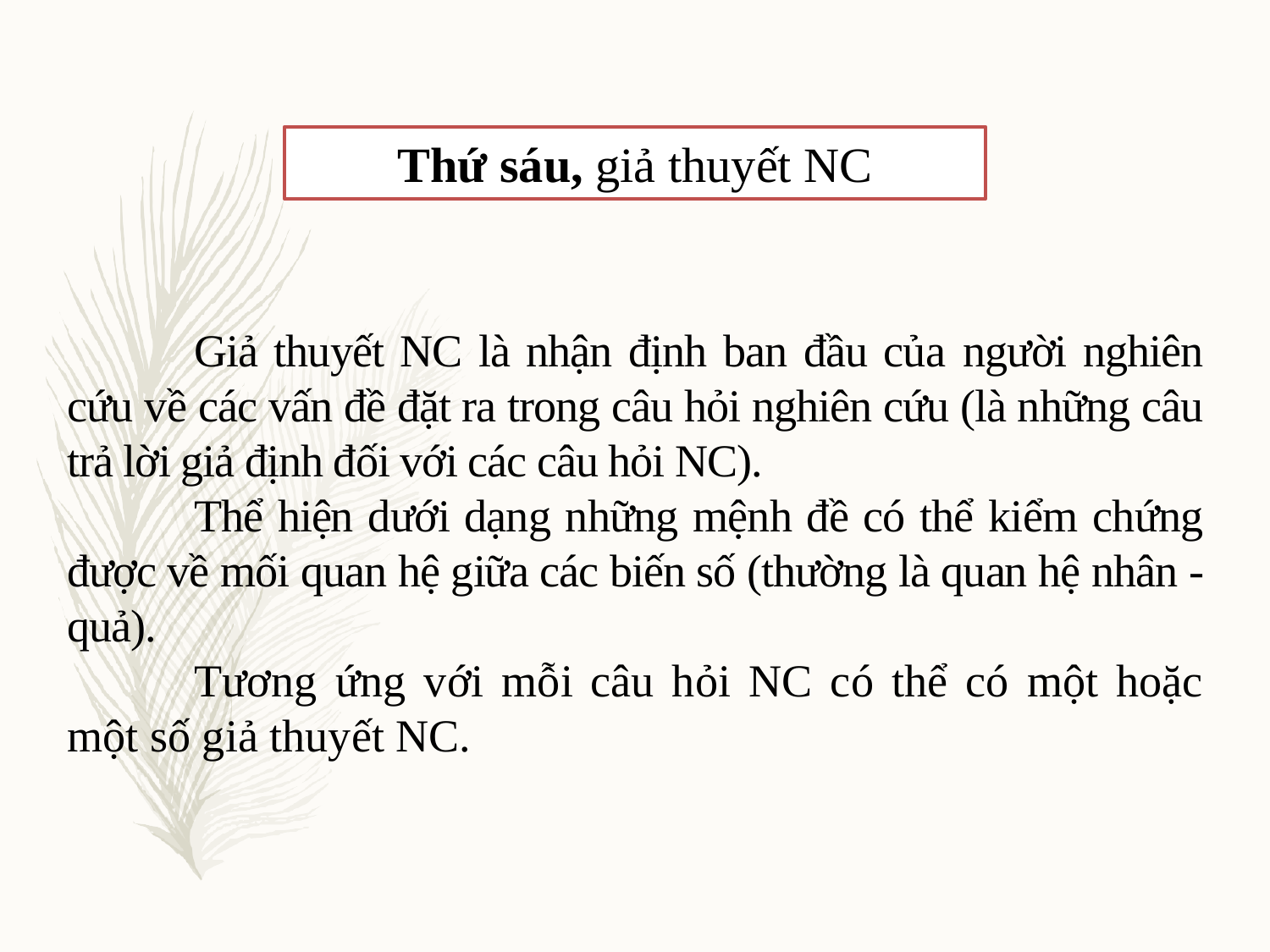

Thứ sáu, giả thuyết NC
	Giả thuyết NC là nhận định ban đầu của người nghiên cứu về các vấn đề đặt ra trong câu hỏi nghiên cứu (là những câu trả lời giả định đối với các câu hỏi NC).
	Thể hiện dưới dạng những mệnh đề có thể kiểm chứng được về mối quan hệ giữa các biến số (thường là quan hệ nhân - quả).
	Tương ứng với mỗi câu hỏi NC có thể có một hoặc một số giả thuyết NC.